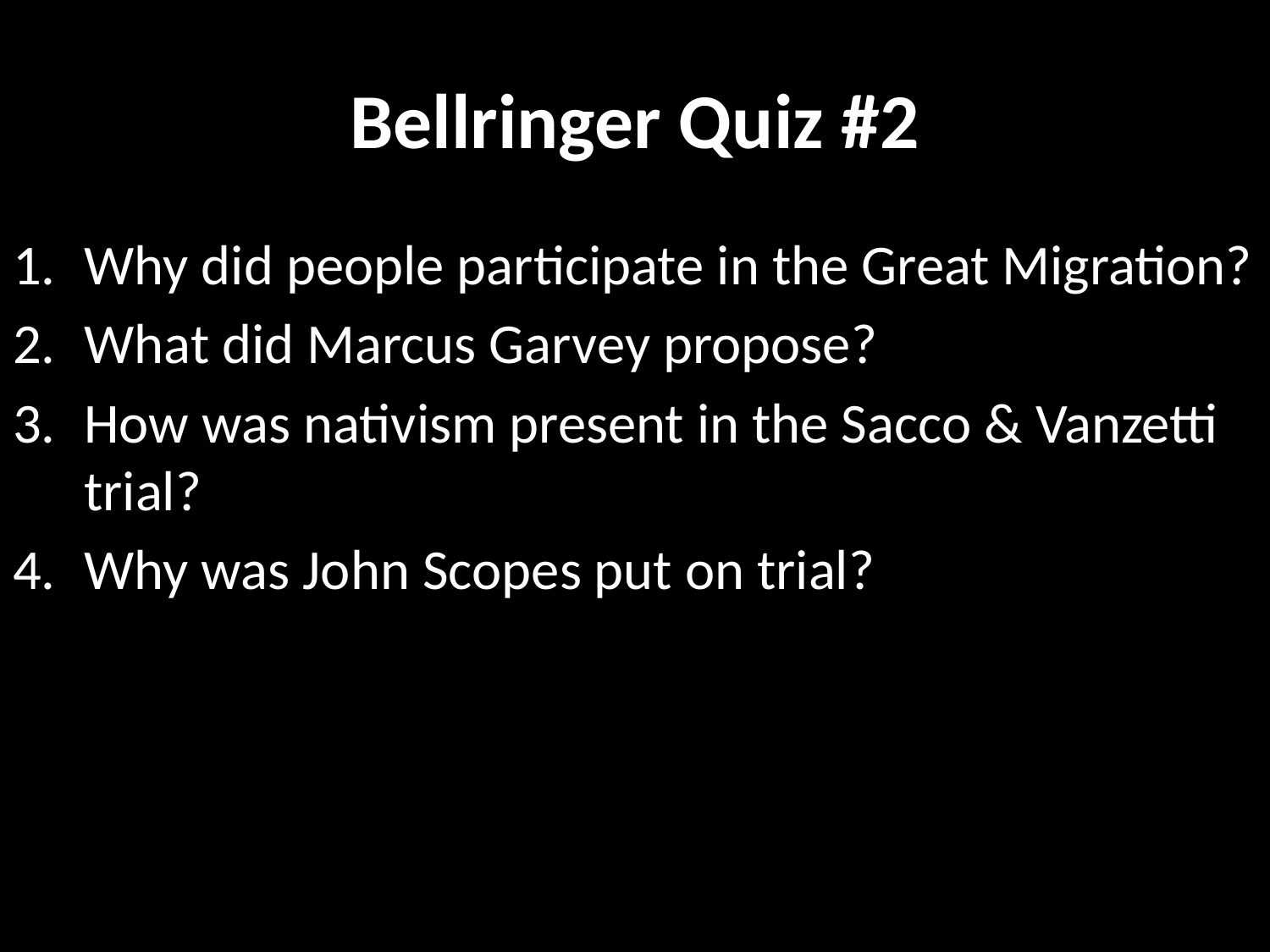

# Bellringer Quiz #2
Why did people participate in the Great Migration?
What did Marcus Garvey propose?
How was nativism present in the Sacco & Vanzetti trial?
Why was John Scopes put on trial?